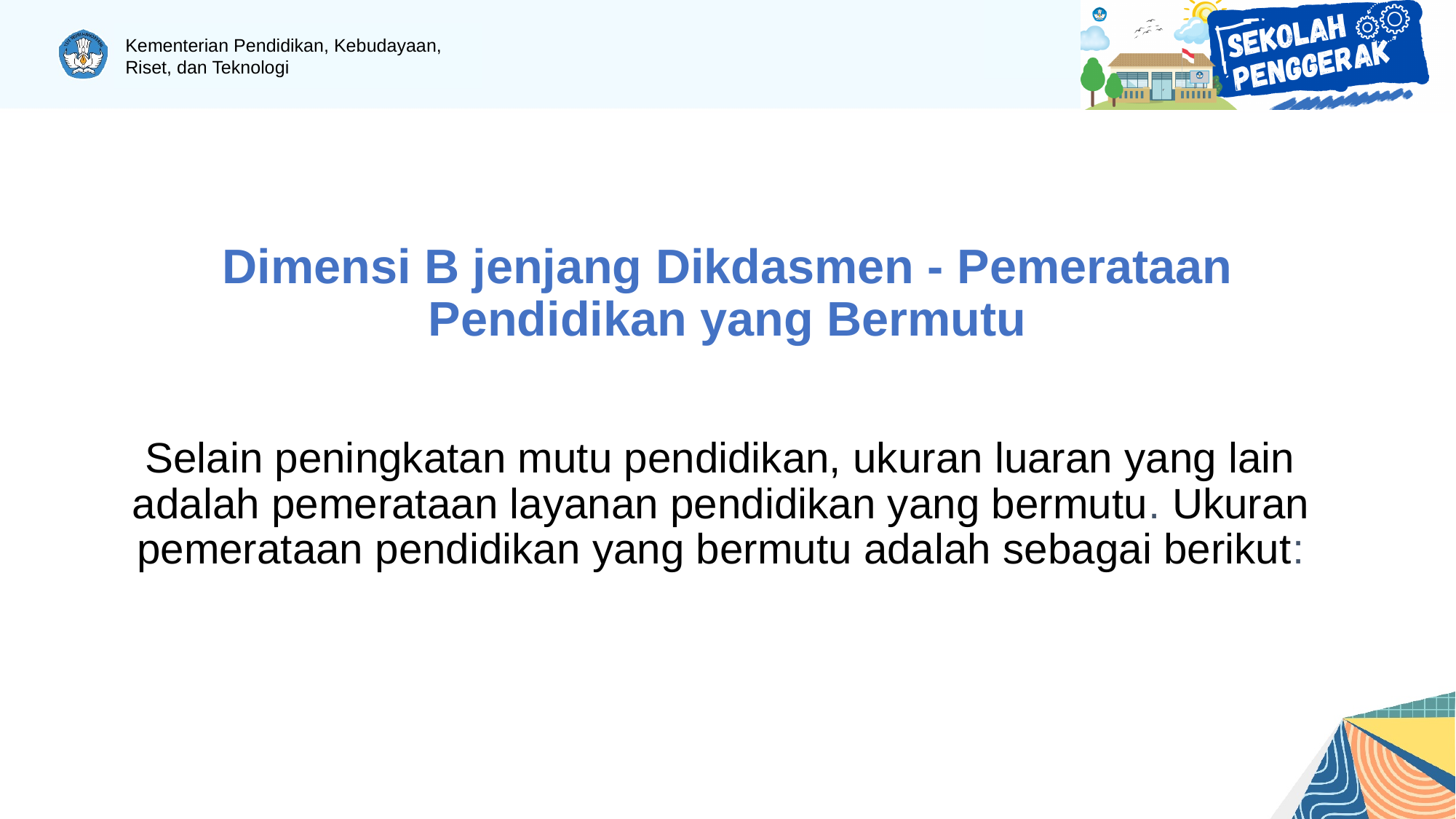

Dimensi B jenjang Dikdasmen - Pemerataan Pendidikan yang Bermutu
Selain peningkatan mutu pendidikan, ukuran luaran yang lain adalah pemerataan layanan pendidikan yang bermutu. Ukuran pemerataan pendidikan yang bermutu adalah sebagai berikut: